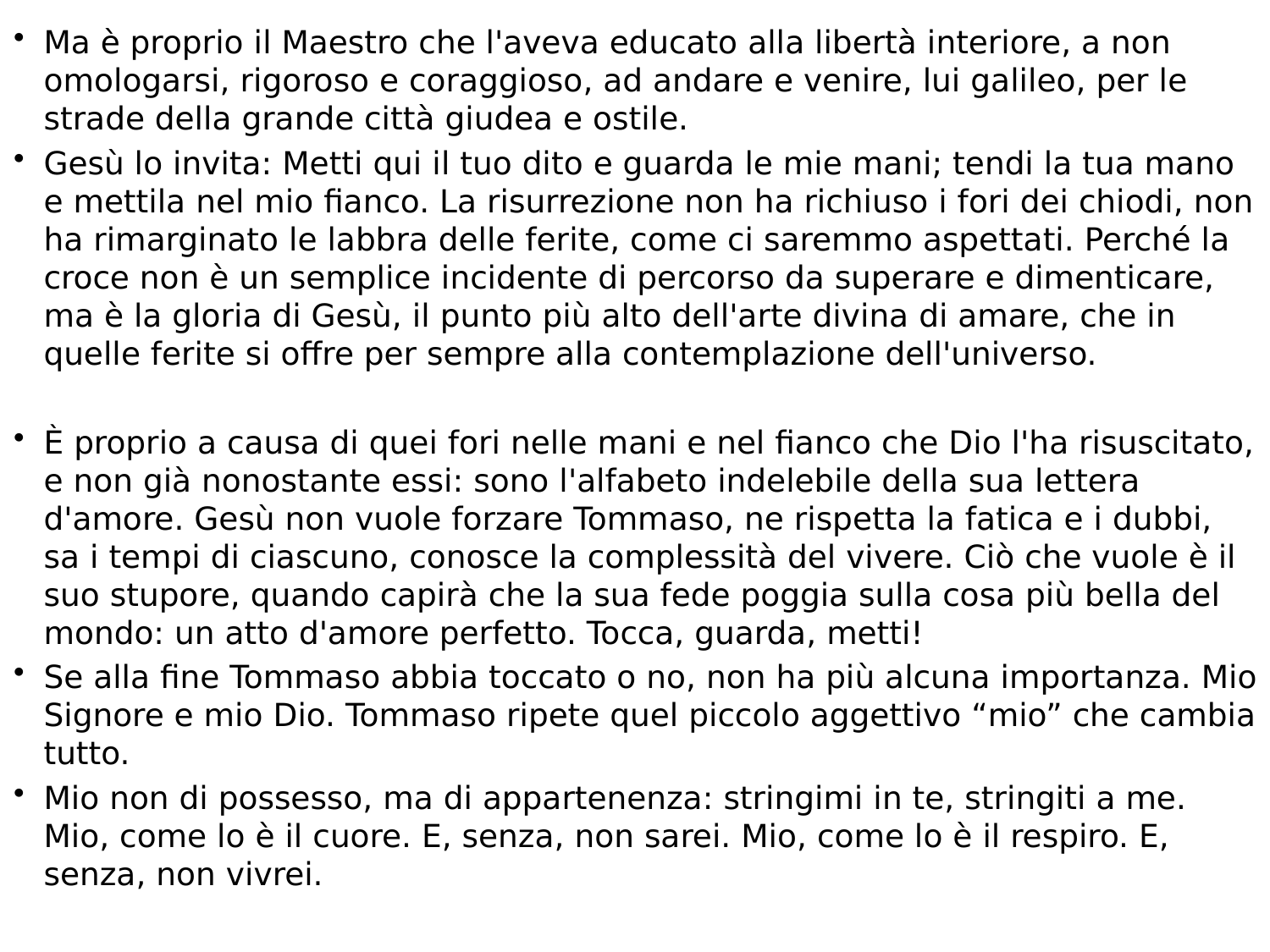

Ma è proprio il Maestro che l'aveva educato alla libertà interiore, a non omologarsi, rigoroso e coraggioso, ad andare e venire, lui galileo, per le strade della grande città giudea e ostile.
Gesù lo invita: Metti qui il tuo dito e guarda le mie mani; tendi la tua mano e mettila nel mio fianco. La risurrezione non ha richiuso i fori dei chiodi, non ha rimarginato le labbra delle ferite, come ci saremmo aspettati. Perché la croce non è un semplice incidente di percorso da superare e dimenticare, ma è la gloria di Gesù, il punto più alto dell'arte divina di amare, che in quelle ferite si offre per sempre alla contemplazione dell'universo.

È proprio a causa di quei fori nelle mani e nel fianco che Dio l'ha risuscitato, e non già nonostante essi: sono l'alfabeto indelebile della sua lettera d'amore. Gesù non vuole forzare Tommaso, ne rispetta la fatica e i dubbi, sa i tempi di ciascuno, conosce la complessità del vivere. Ciò che vuole è il suo stupore, quando capirà che la sua fede poggia sulla cosa più bella del mondo: un atto d'amore perfetto. Tocca, guarda, metti!
Se alla fine Tommaso abbia toccato o no, non ha più alcuna importanza. Mio Signore e mio Dio. Tommaso ripete quel piccolo aggettivo “mio” che cambia tutto.
Mio non di possesso, ma di appartenenza: stringimi in te, stringiti a me. Mio, come lo è il cuore. E, senza, non sarei. Mio, come lo è il respiro. E, senza, non vivrei.